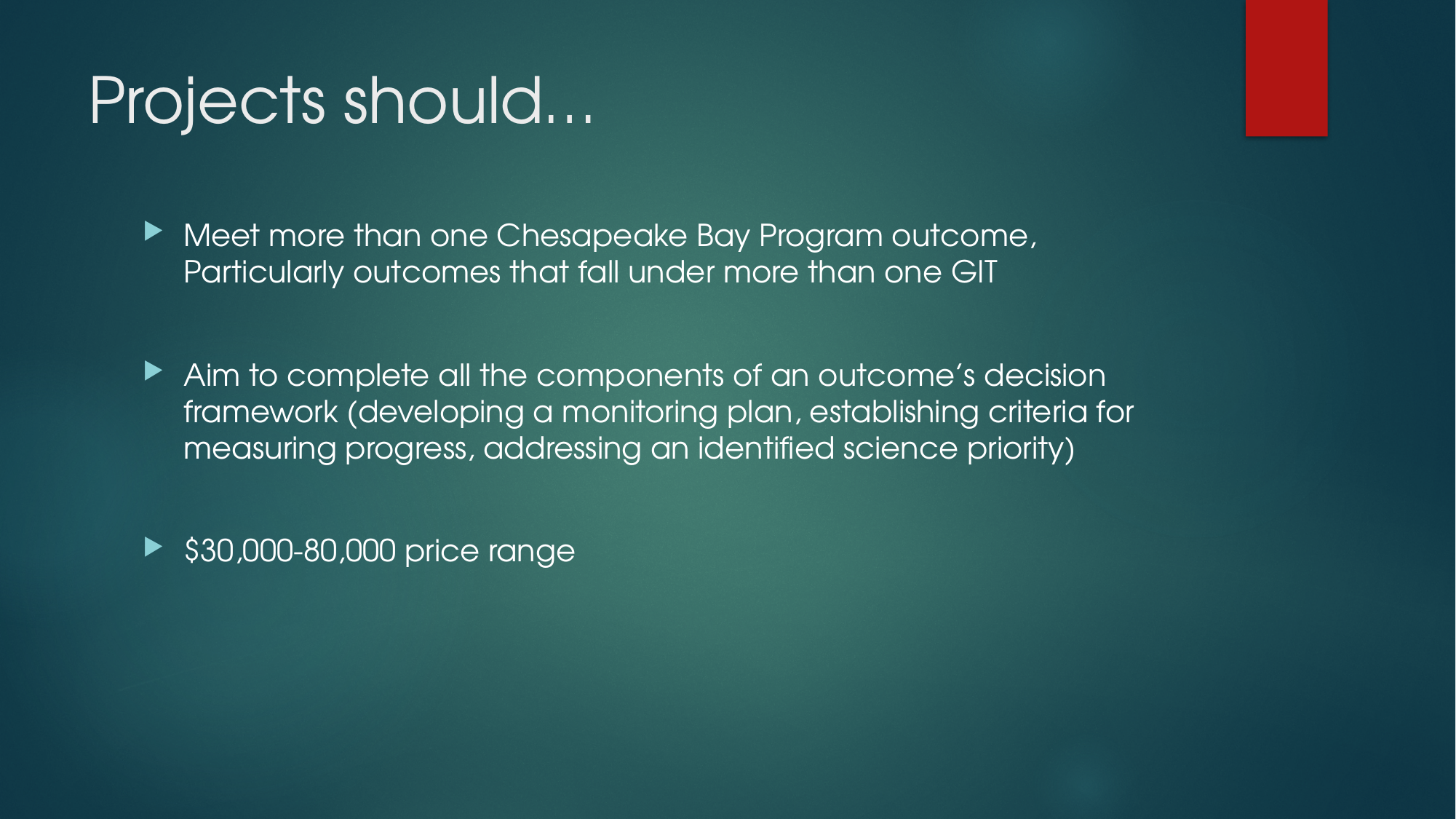

# Projects should…

Meet more than one Chesapeake Bay Program outcome, Particularly outcomes that fall under more than one GIT

Aim to complete all the components of an outcome’s decision framework (developing a monitoring plan, establishing criteria for measuring progress, addressing an identified science priority)

$30,000-80,000 price range